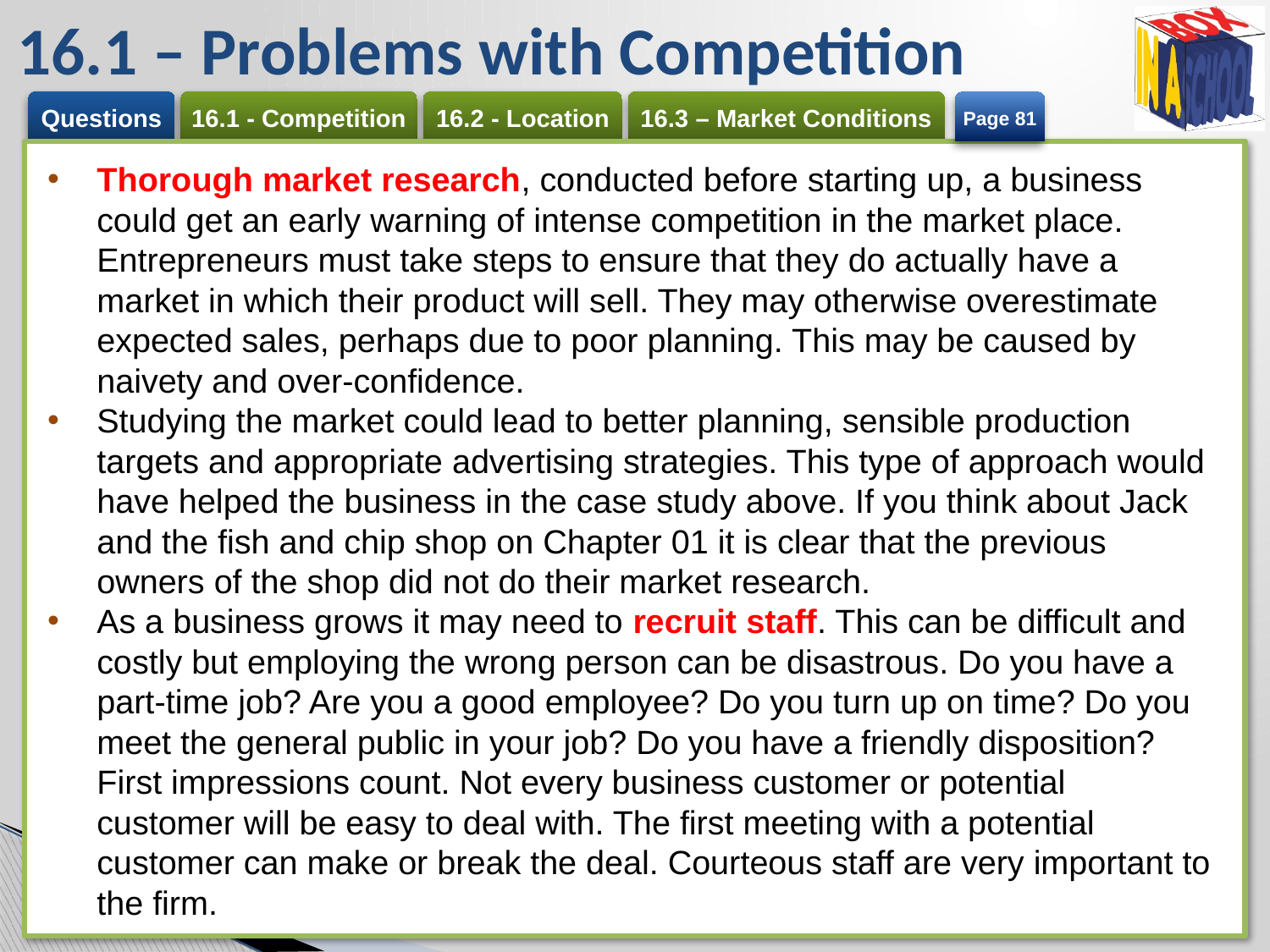

# 16.1 – Problems with Competition
Page 81
Thorough market research, conducted before starting up, a business could get an early warning of intense competition in the market place. Entrepreneurs must take steps to ensure that they do actually have a market in which their product will sell. They may otherwise overestimate expected sales, perhaps due to poor planning. This may be caused by naivety and over-confidence.
Studying the market could lead to better planning, sensible production targets and appropriate advertising strategies. This type of approach would have helped the business in the case study above. If you think about Jack and the fish and chip shop on Chapter 01 it is clear that the previous owners of the shop did not do their market research.
As a business grows it may need to recruit staff. This can be difficult and costly but employing the wrong person can be disastrous. Do you have a part-time job? Are you a good employee? Do you turn up on time? Do you meet the general public in your job? Do you have a friendly disposition? First impressions count. Not every business customer or potential customer will be easy to deal with. The first meeting with a potential customer can make or break the deal. Courteous staff are very important to the firm.